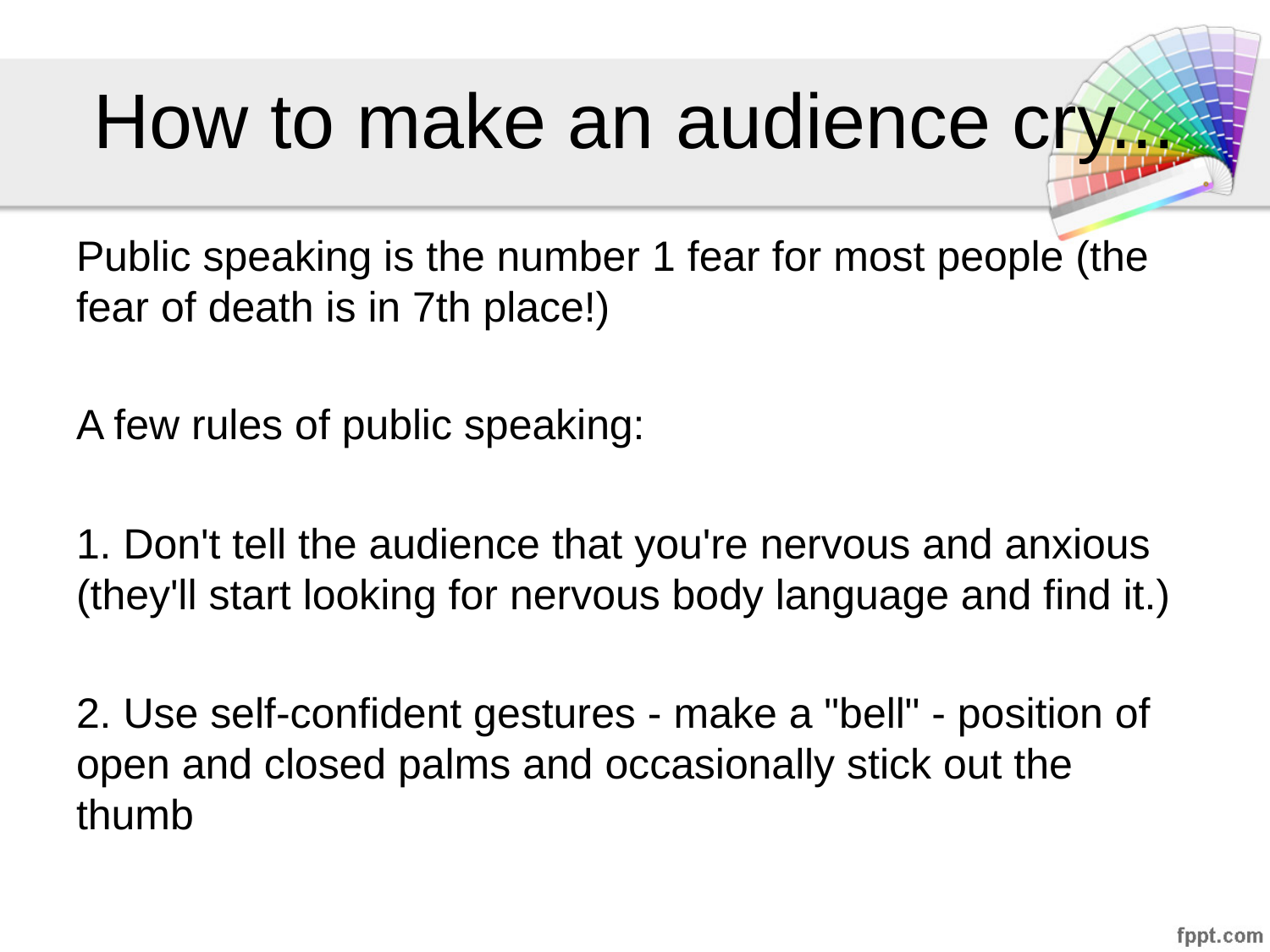

# How to make an audience cry...
Public speaking is the number 1 fear for most people (the fear of death is in 7th place!)

A few rules of public speaking:

1. Don't tell the audience that you're nervous and anxious (they'll start looking for nervous body language and find it.)

2. Use self-confident gestures - make a "bell" - position of open and closed palms and occasionally stick out the thumb